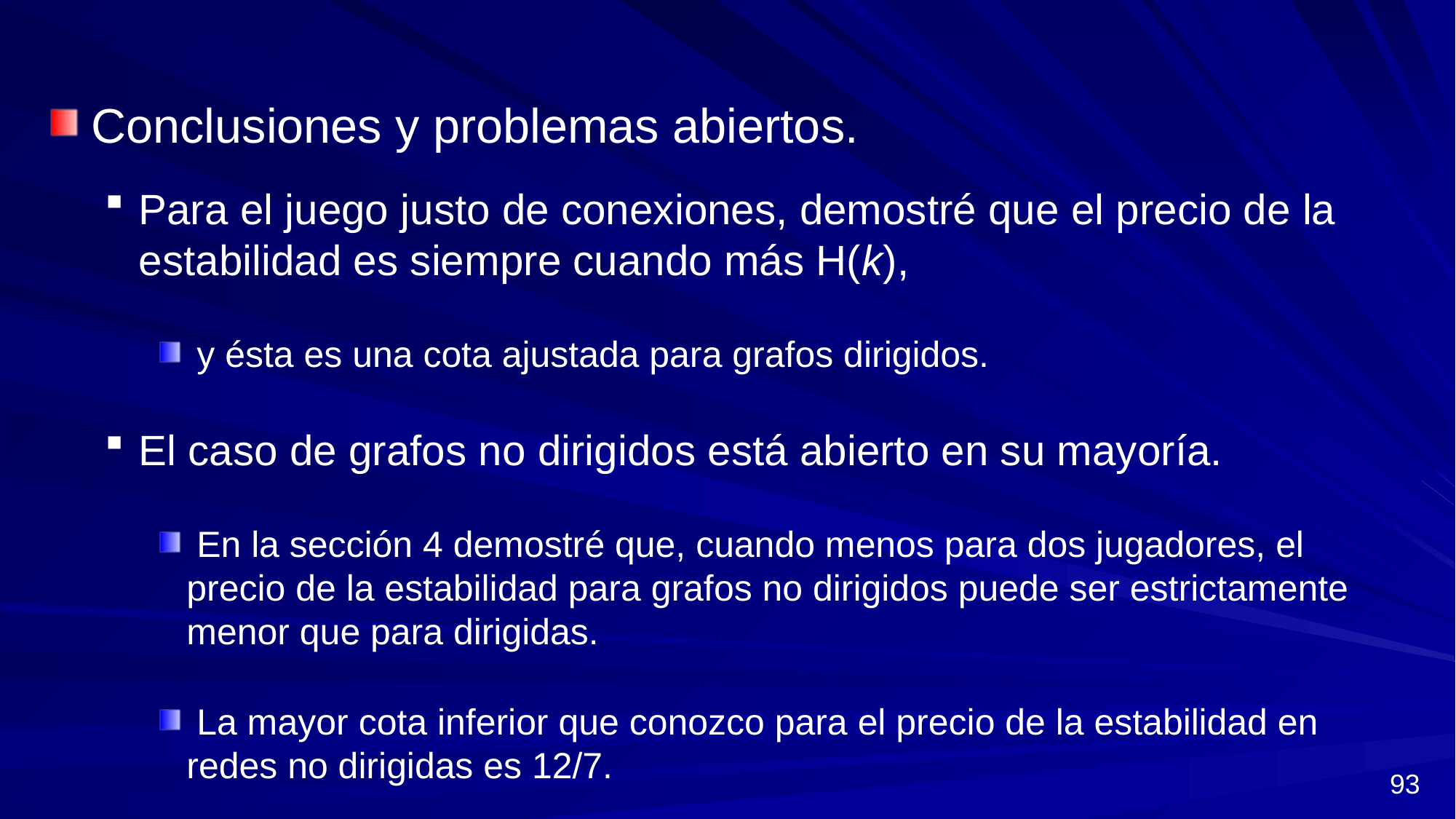

Conclusiones y problemas abiertos.

Para el juego justo de conexiones, demostré que el precio de la estabilidad es siempre cuando más H(k),

 y ésta es una cota ajustada para grafos dirigidos.

El caso de grafos no dirigidos está abierto en su mayoría.

 En la sección 4 demostré que, cuando menos para dos jugadores, el precio de la estabilidad para grafos no dirigidos puede ser estrictamente menor que para dirigidas.

 La mayor cota inferior que conozco para el precio de la estabilidad en redes no dirigidas es 12/7.
93